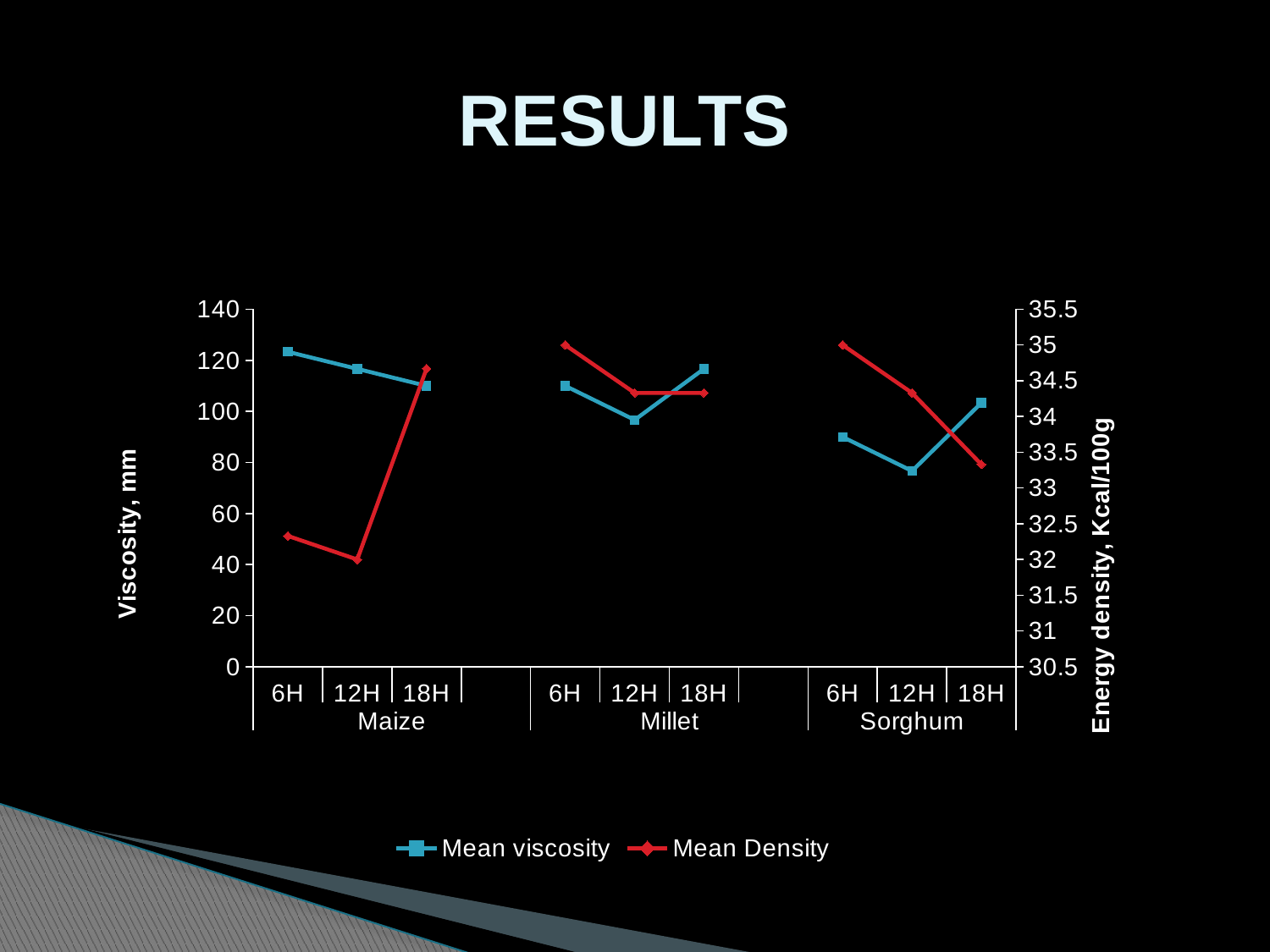

# RESULTS

### Chart

| Category | Mean viscosity | Mean Density |
|---|---|---|
| 6H | 123.33 | 32.33 |
| 12H | 116.67 | 32.0 |
| 18H | 110.0 | 34.67 |
|  | None | None |
| 6H | 110.0 | 35.0 |
| 12H | 96.67 | 34.33 |
| 18H | 116.67 | 34.33 |
|  | None | None |
| 6H | 90.0 | 35.0 |
| 12H | 76.67 | 34.33 |
| 18H | 103.33 | 33.33 |